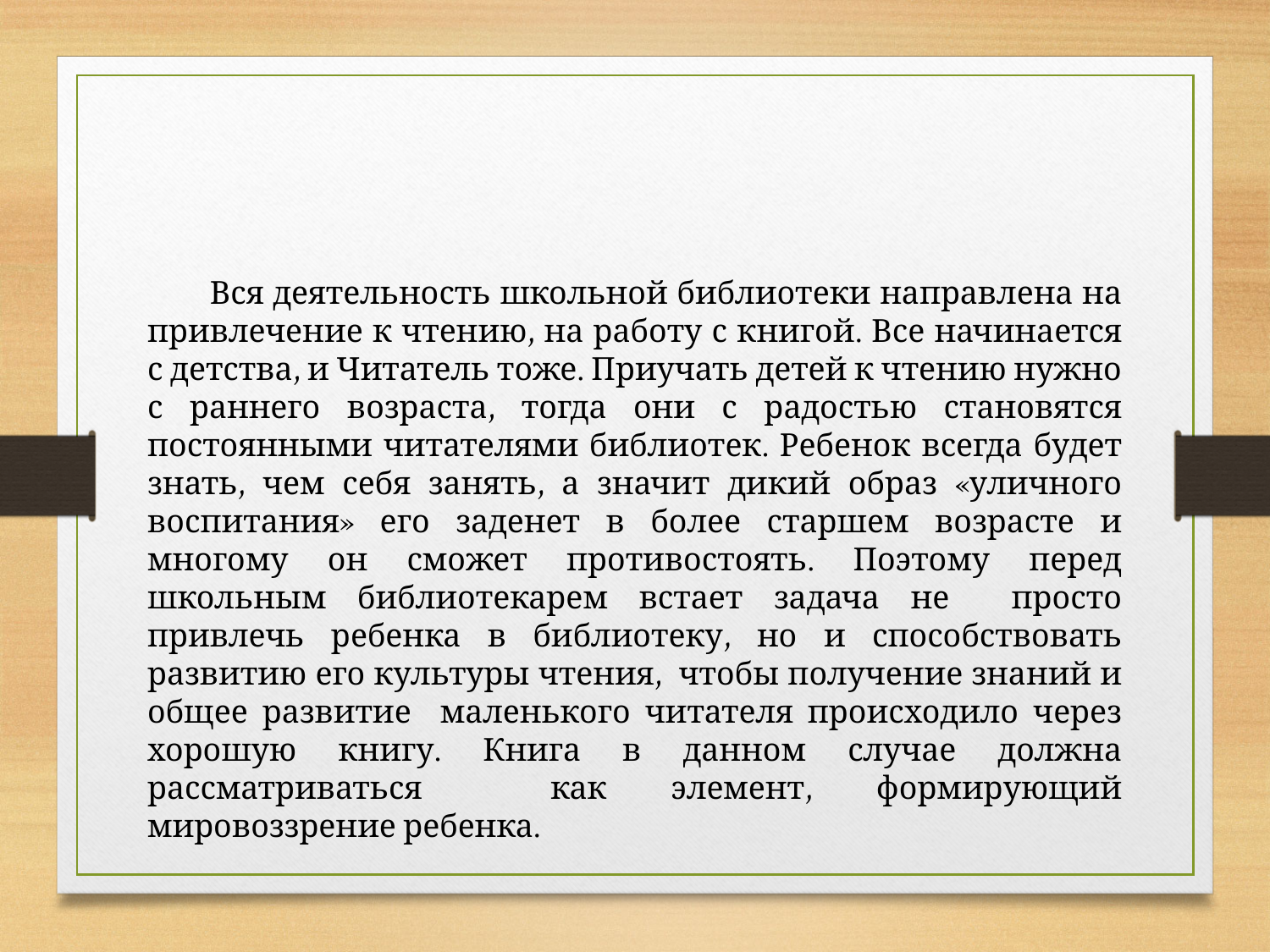

Вся деятельность школьной библиотеки направлена на привлечение к чтению, на работу с книгой. Все начинается с детства, и Читатель тоже. Приучать детей к чтению нужно с раннего возраста, тогда они с радостью становятся постоянными читателями библиотек. Ребенок всегда будет знать, чем себя занять, а значит дикий образ «уличного воспитания» его заденет в более старшем возрасте и многому он сможет противостоять. Поэтому перед школьным библиотекарем встает задача не  просто привлечь ребенка в библиотеку, но и способствовать развитию его культуры чтения,  чтобы получение знаний и общее развитие  маленького читателя происходило через хорошую книгу. Книга в данном случае должна рассматриваться  как элемент, формирующий мировоззрение ребенка.